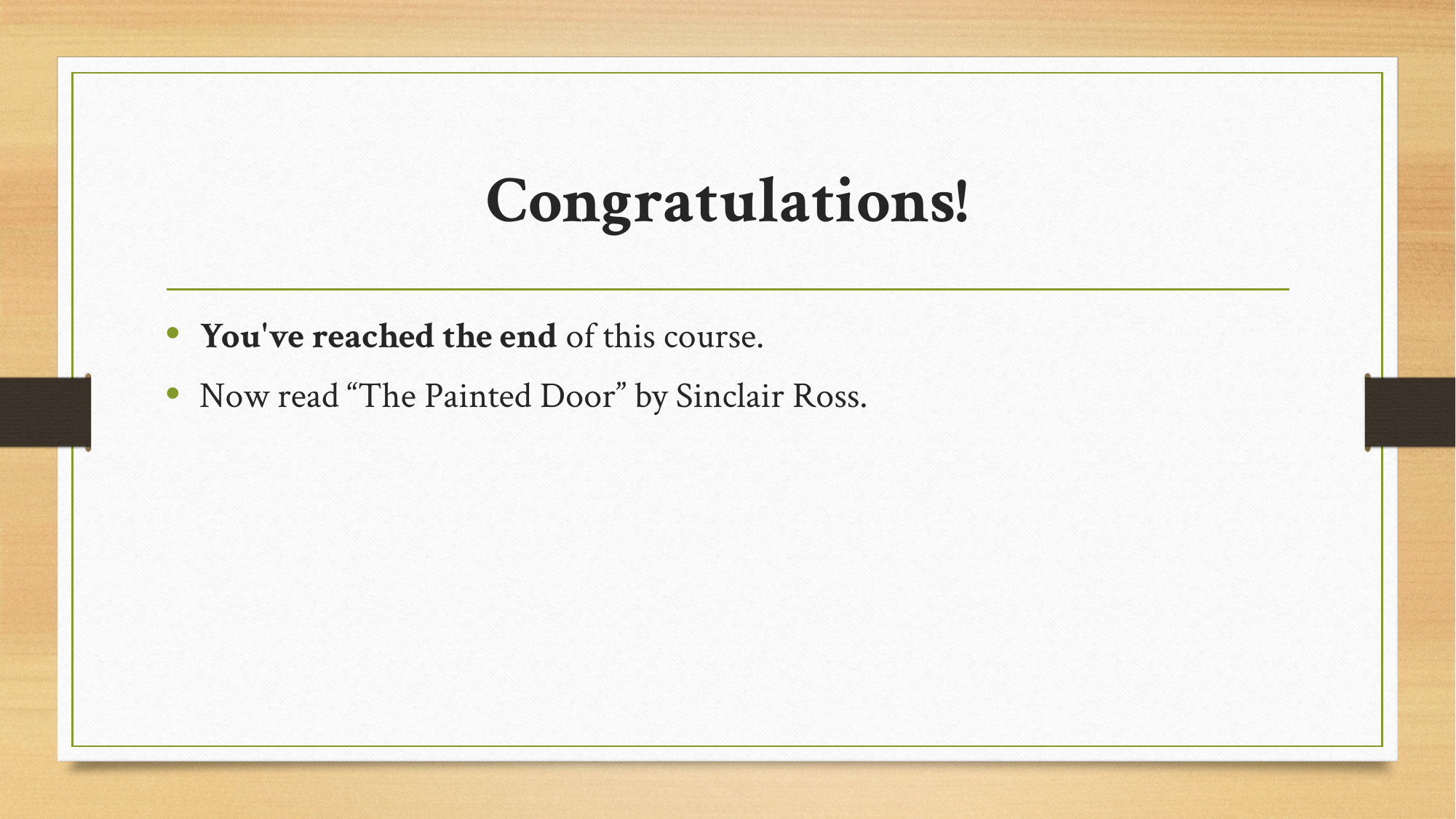

# Congratulations!
You've reached the end of this course.
Now read “The Painted Door” by Sinclair Ross.